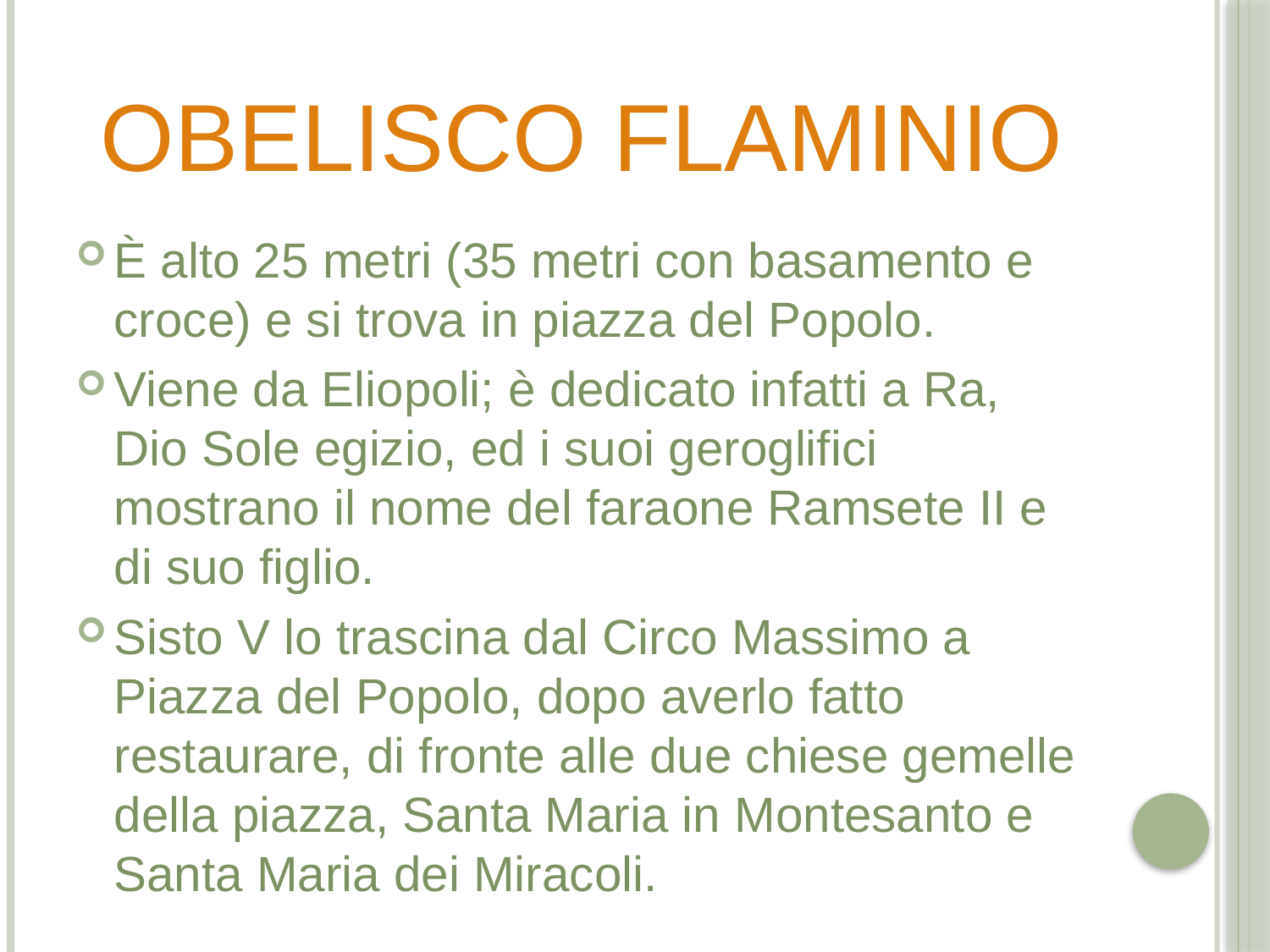

# Obelisco Flaminio
È alto 25 metri (35 metri con basamento e croce) e si trova in piazza del Popolo.
Viene da Eliopoli; è dedicato infatti a Ra, Dio Sole egizio, ed i suoi geroglifici mostrano il nome del faraone Ramsete II e di suo figlio.
Sisto V lo trascina dal Circo Massimo a Piazza del Popolo, dopo averlo fatto restaurare, di fronte alle due chiese gemelle della piazza, Santa Maria in Montesanto e Santa Maria dei Miracoli.